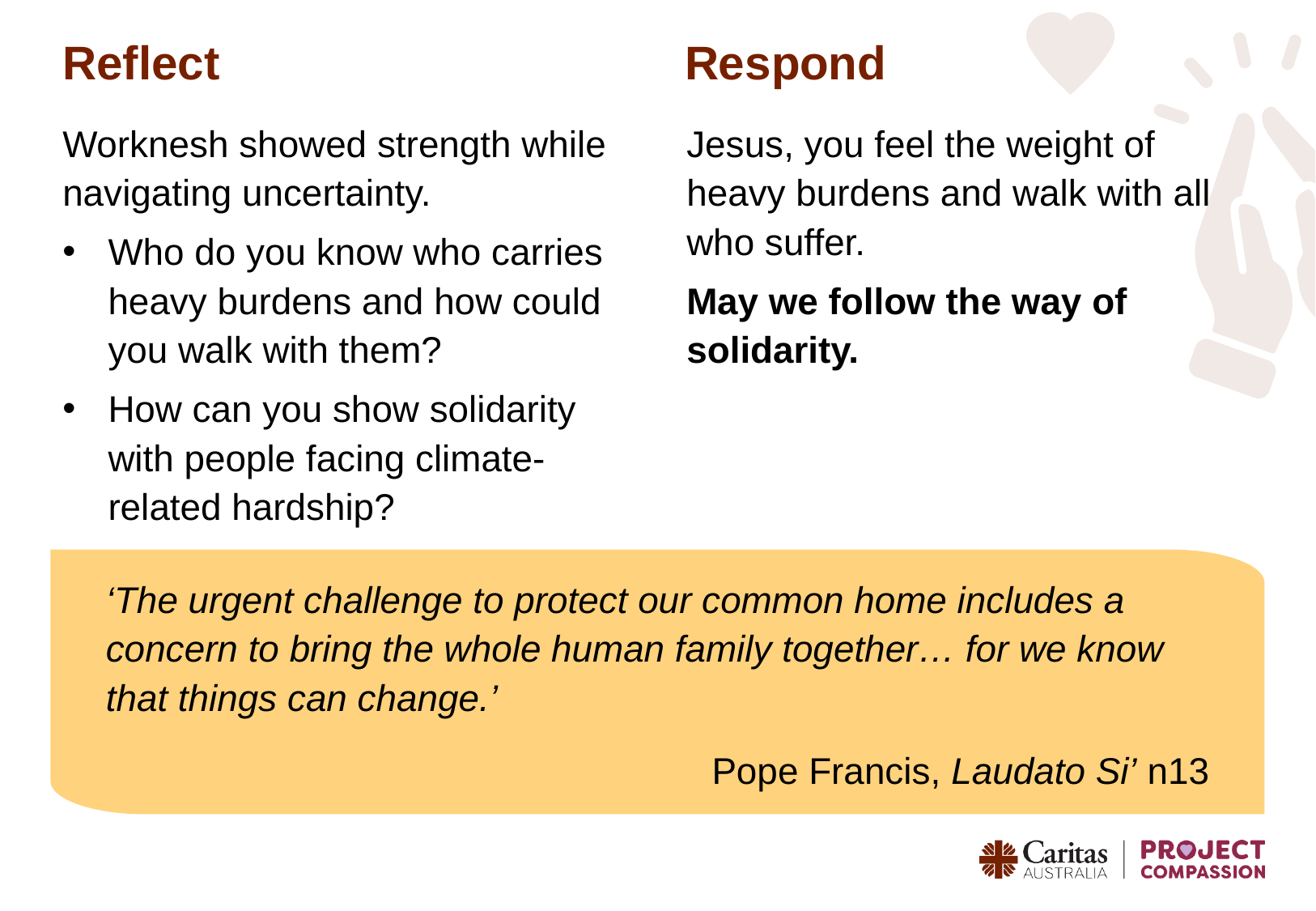

Reflect
Respond
Worknesh showed strength while navigating uncertainty.
Who do you know who carries heavy burdens and how could you walk with them?
How can you show solidarity with people facing climate-related hardship?

Jesus, you feel the weight of heavy burdens and walk with all who suffer.
May we follow the way of solidarity.
‘The urgent challenge to protect our common home includes a concern to bring the whole human family together… for we know that things can change.’
Pope Francis, Laudato Si’ n13